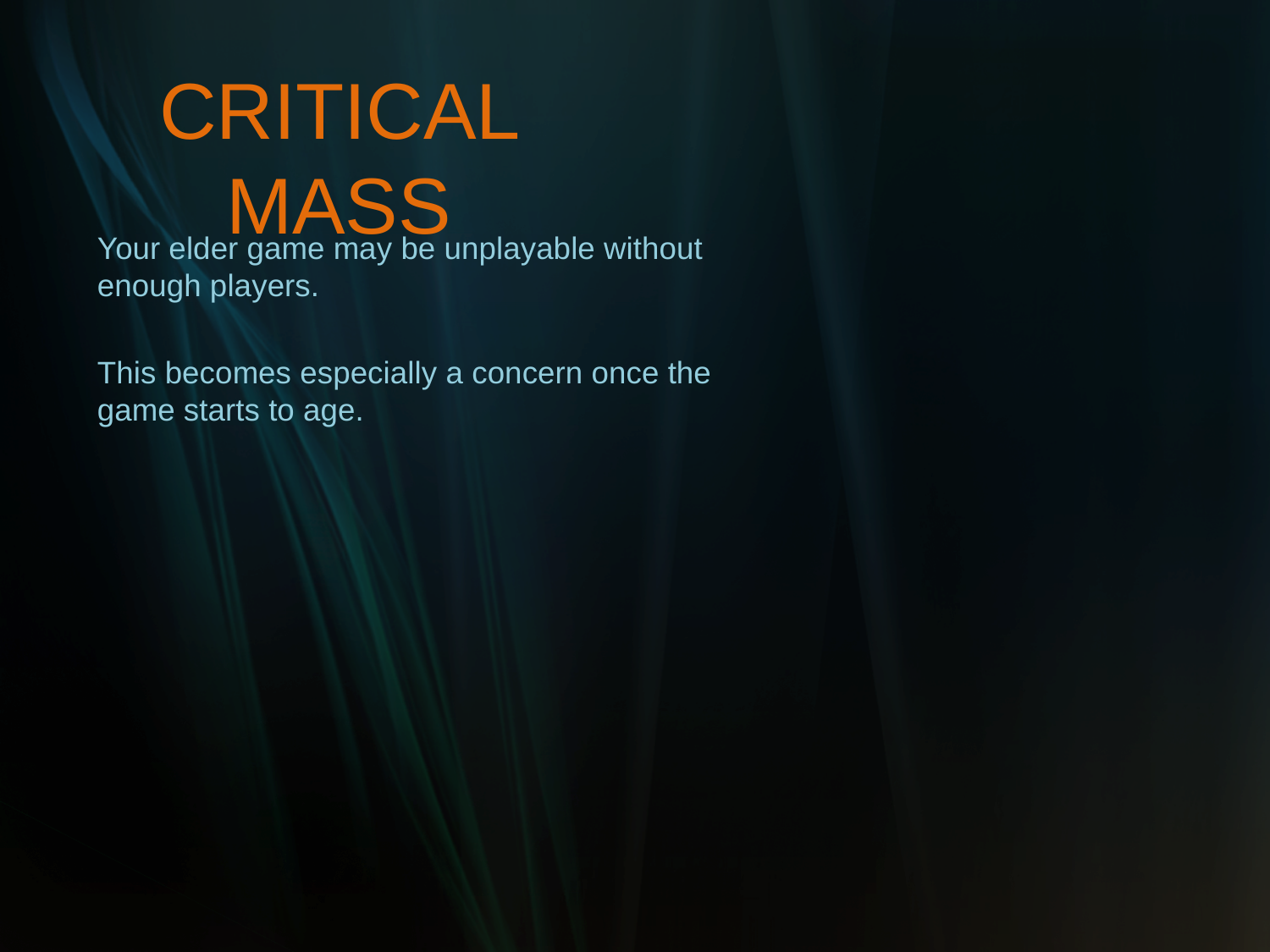

# CRITICAL MASS
Your elder game may be unplayable without enough players.

This becomes especially a concern once the game starts to age.